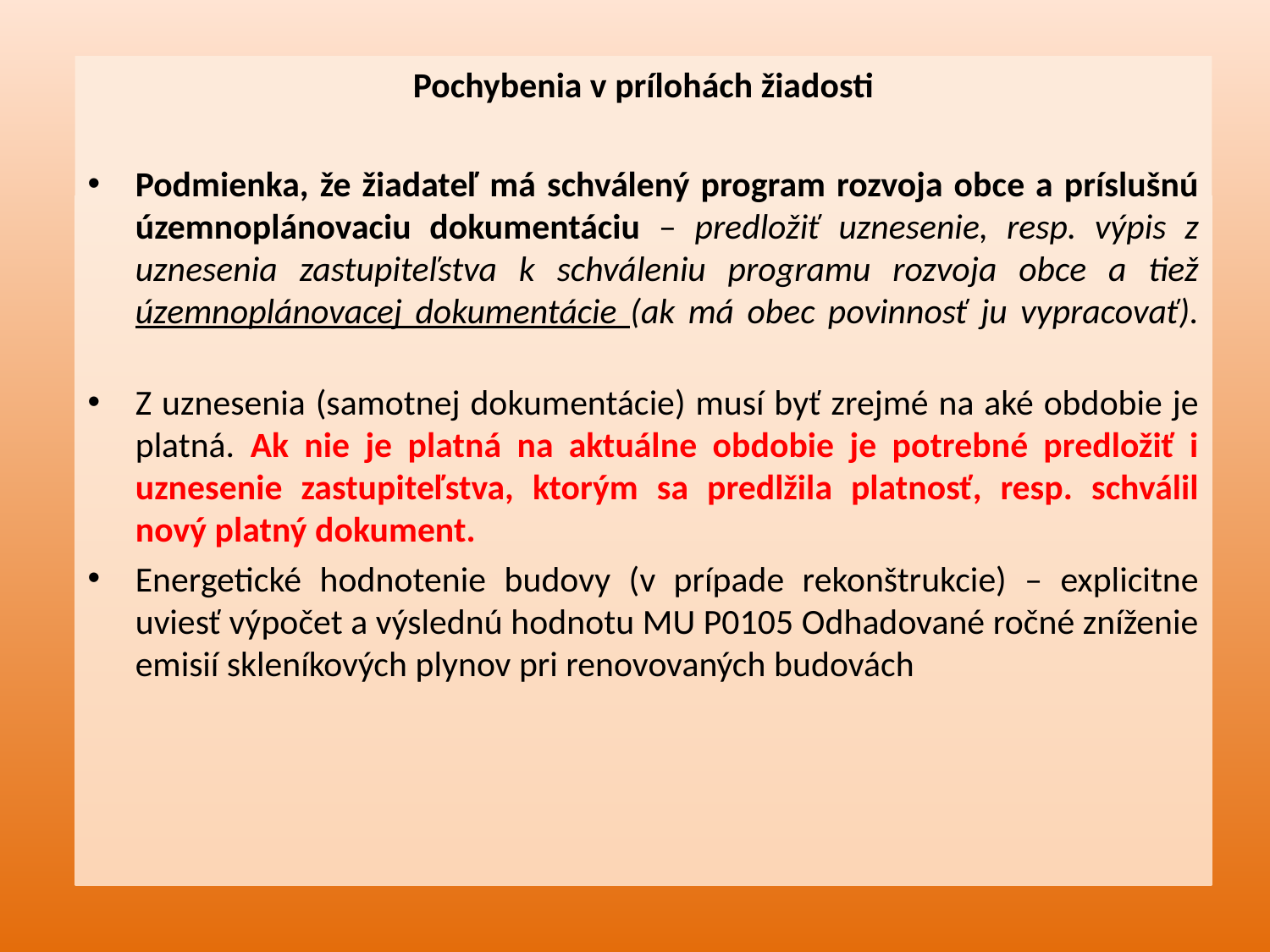

Pochybenia v prílohách žiadosti

Podmienka, že žiadateľ má schválený program rozvoja obce a príslušnú územnoplánovaciu dokumentáciu – predložiť uznesenie, resp. výpis z uznesenia zastupiteľstva k schváleniu programu rozvoja obce a tiež územnoplánovacej dokumentácie (ak má obec povinnosť ju vypracovať).
Z uznesenia (samotnej dokumentácie) musí byť zrejmé na aké obdobie je platná. Ak nie je platná na aktuálne obdobie je potrebné predložiť i uznesenie zastupiteľstva, ktorým sa predlžila platnosť, resp. schválil nový platný dokument.
Energetické hodnotenie budovy (v prípade rekonštrukcie) – explicitne uviesť výpočet a výslednú hodnotu MU P0105 Odhadované ročné zníženie emisií skleníkových plynov pri renovovaných budovách